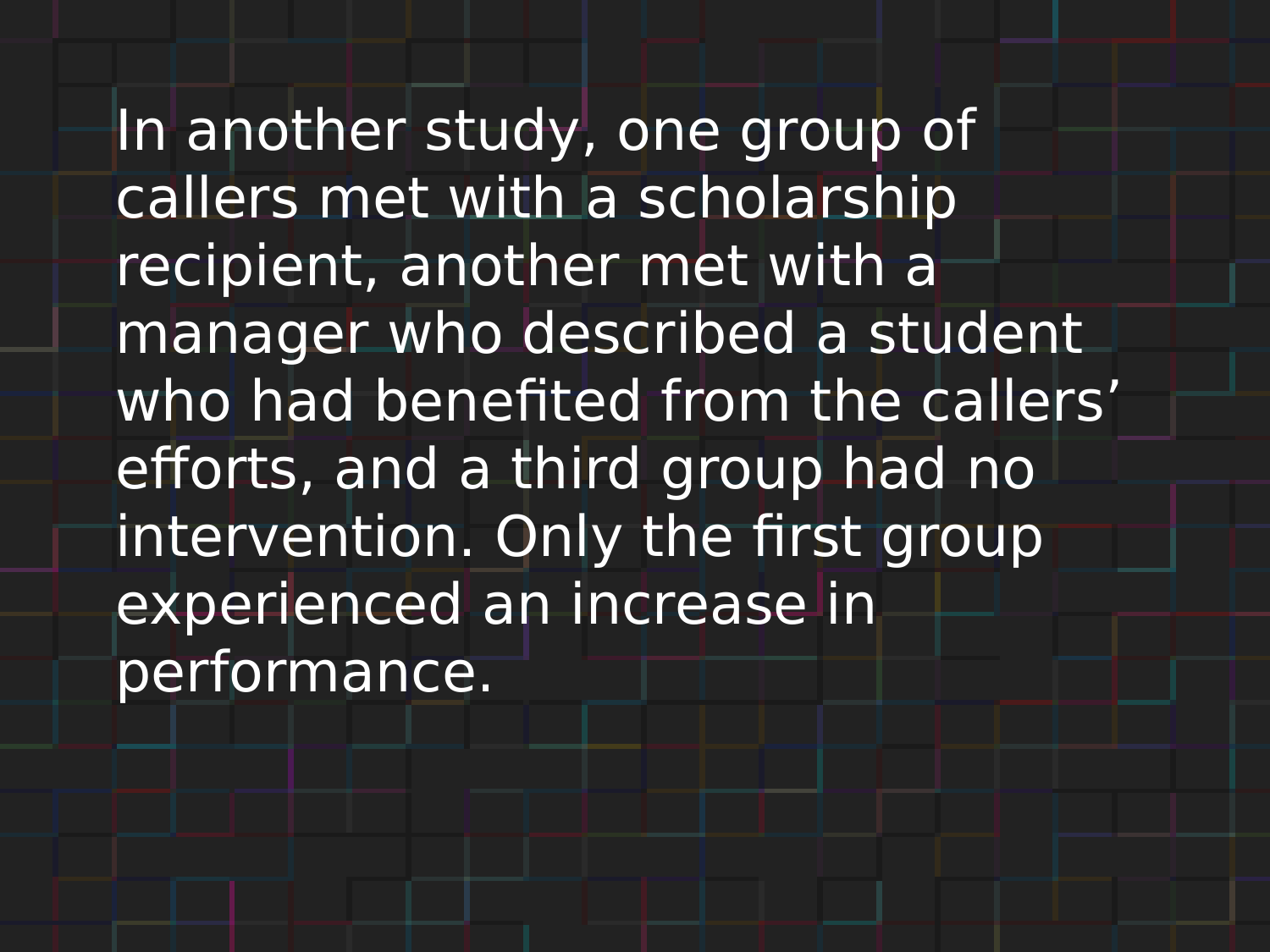

In another study, one group of callers met with a scholarship recipient, another met with a manager who described a student who had benefited from the callers’ efforts, and a third group had no intervention. Only the first group experienced an increase in performance.